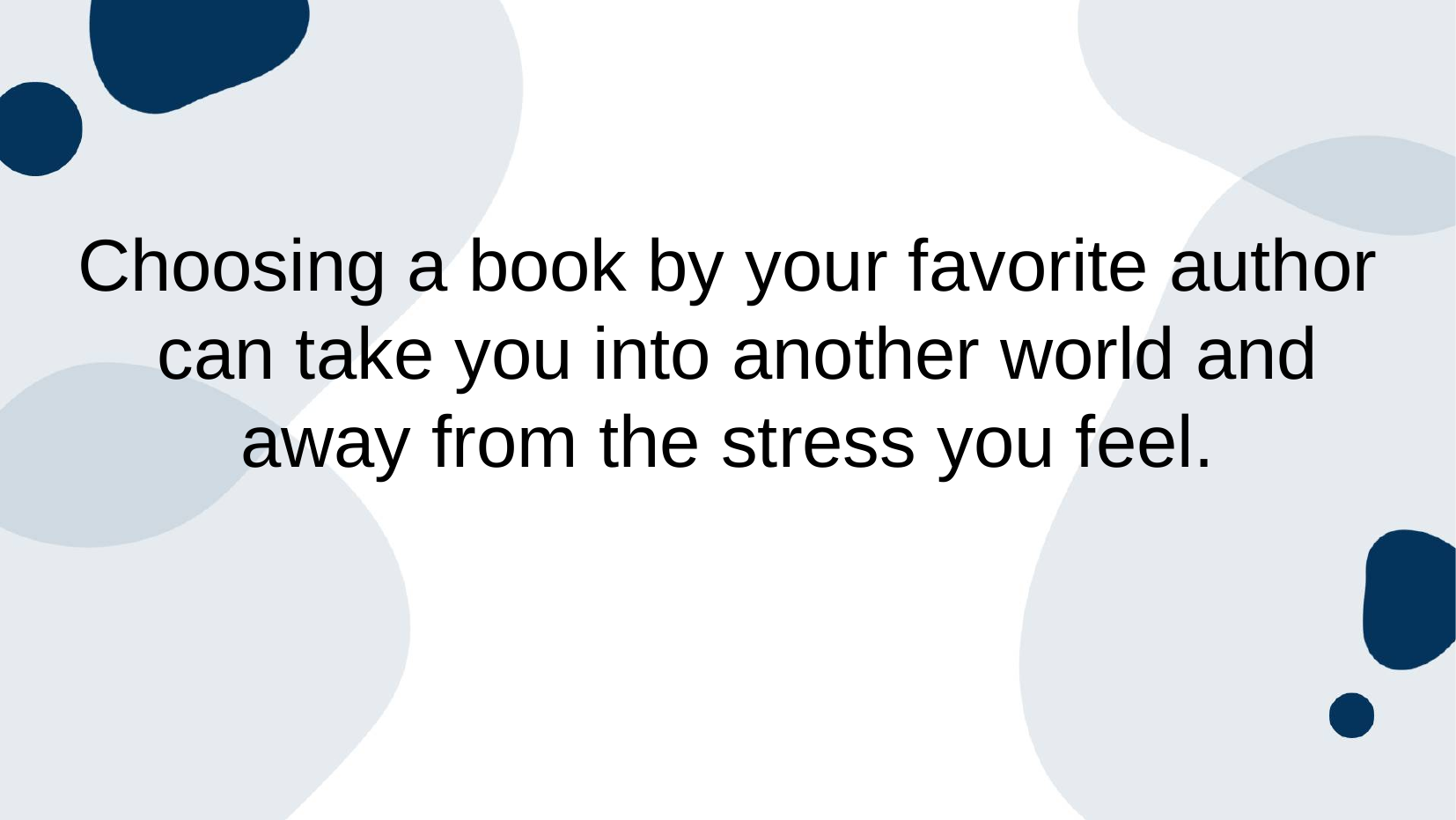

Choosing a book by your favorite author  can take you into another world and away from the stress you feel.